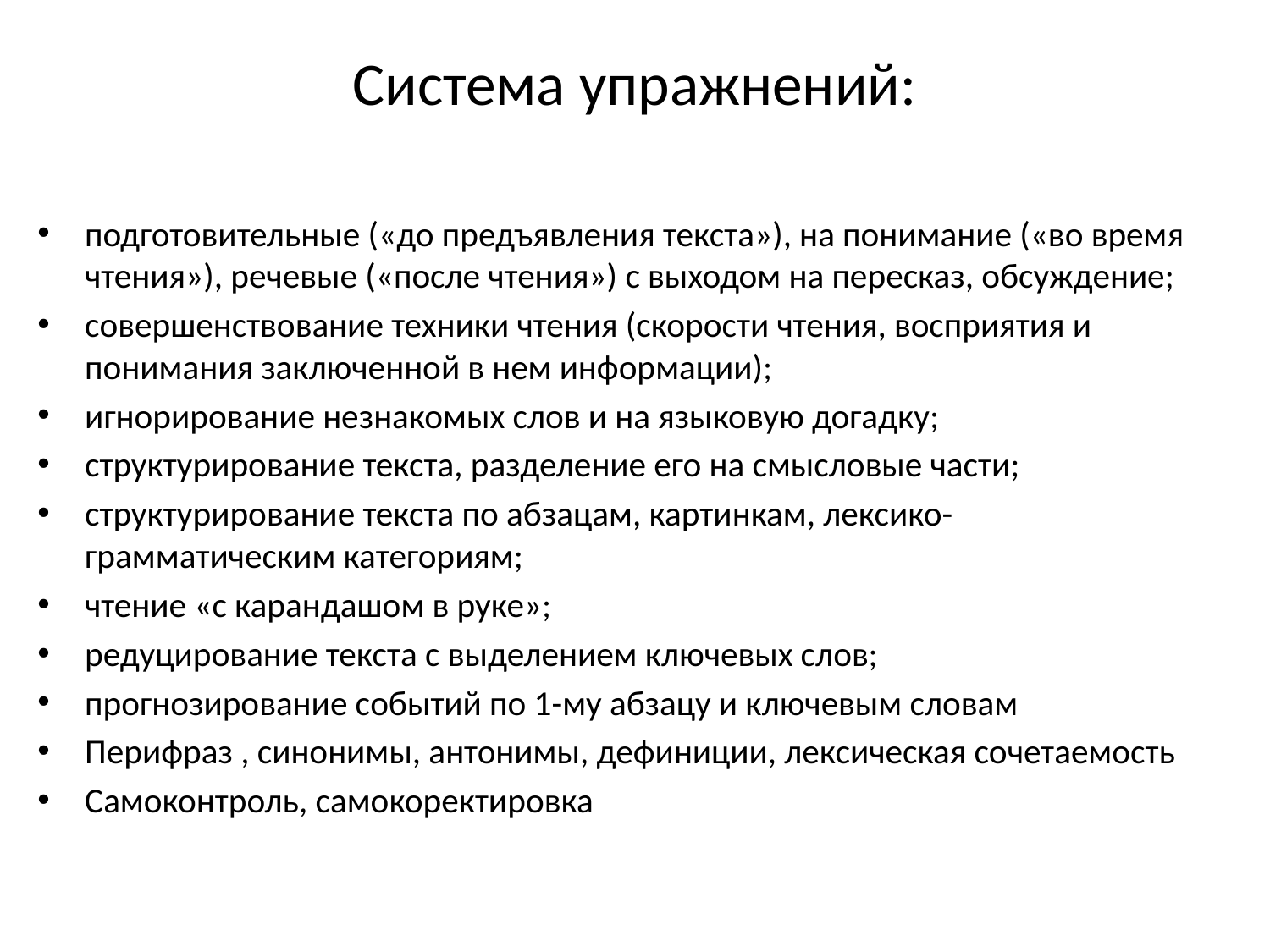

# Система упражнений:

подготовительные («до предъявления текста»), на понимание («во время чтения»), речевые («после чтения») с выходом на пересказ, обсуждение;
совершенствование техники чтения (скорости чтения, восприятия и понимания заключенной в нем информации);
игнорирование незнакомых слов и на языковую догадку;
структурирование текста, разделение его на смысловые части;
структурирование текста по абзацам, картинкам, лексико-грамматическим категориям;
чтение «с карандашом в руке»;
редуцирование текста с выделением ключевых слов;
прогнозирование событий по 1-му абзацу и ключевым словам
Перифраз , синонимы, антонимы, дефиниции, лексическая сочетаемость
Самоконтроль, самокоректировка